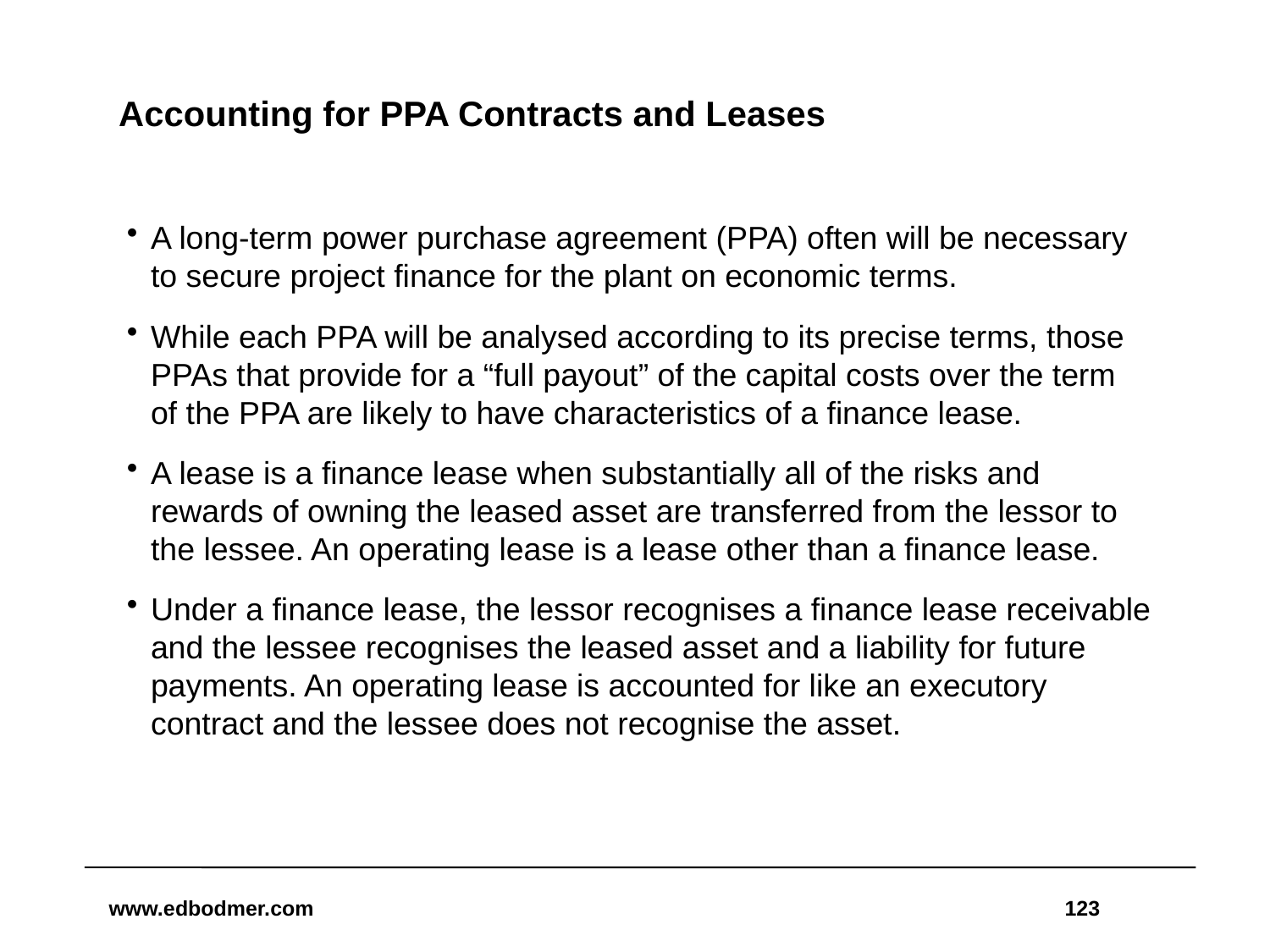

# Accounting for PPA Contracts and Leases
A long-term power purchase agreement (PPA) often will be necessary to secure project finance for the plant on economic terms.
While each PPA will be analysed according to its precise terms, those PPAs that provide for a “full payout” of the capital costs over the term of the PPA are likely to have characteristics of a finance lease.
A lease is a finance lease when substantially all of the risks and rewards of owning the leased asset are transferred from the lessor to the lessee. An operating lease is a lease other than a finance lease.
Under a finance lease, the lessor recognises a finance lease receivable and the lessee recognises the leased asset and a liability for future payments. An operating lease is accounted for like an executory contract and the lessee does not recognise the asset.